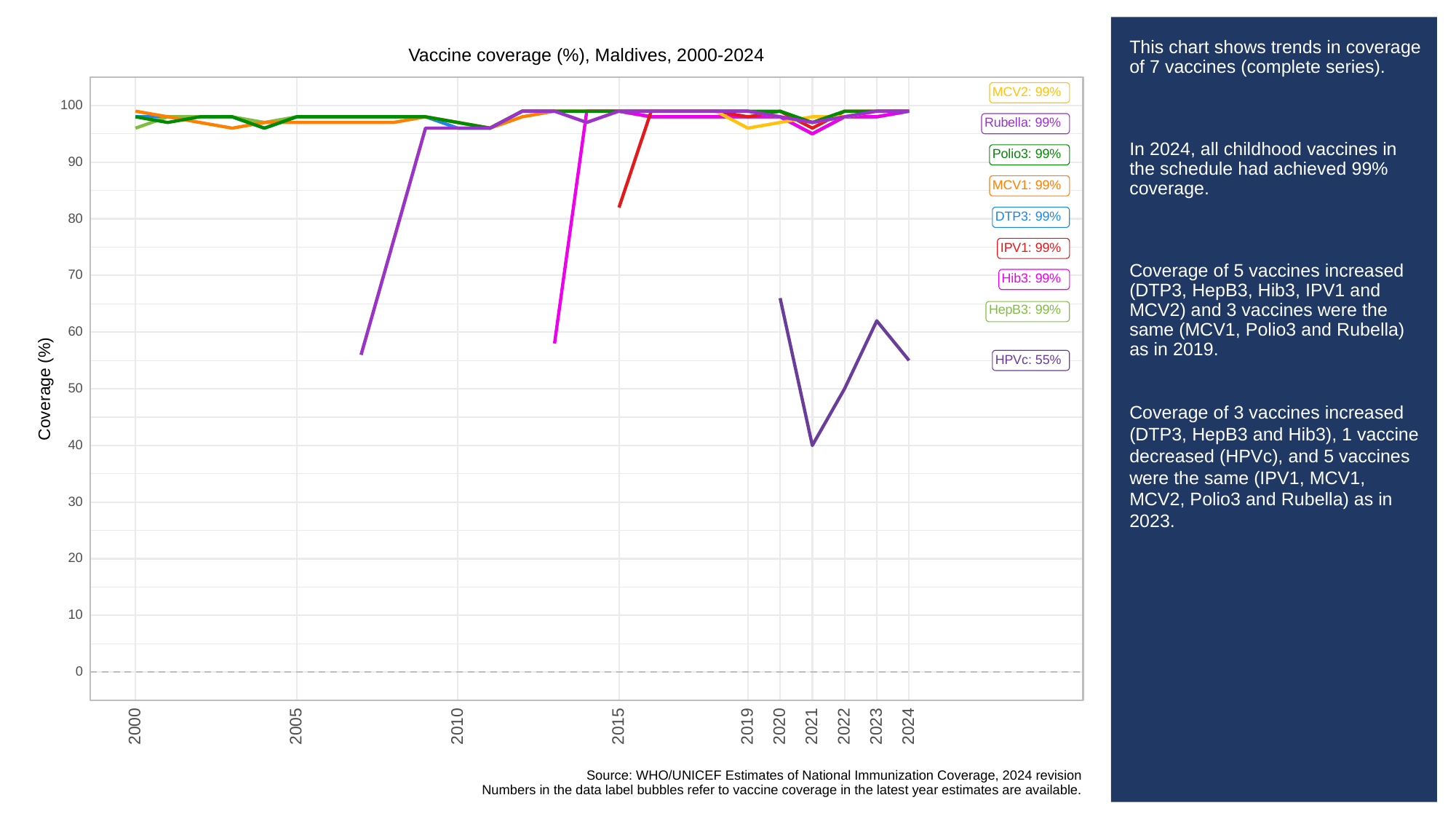

# This chart shows trends in coverage of 7 vaccines (complete series).

In 2024, all childhood vaccines in the schedule had achieved 99% coverage.

Coverage of 5 vaccines increased (DTP3, HepB3, Hib3, IPV1 and MCV2) and 3 vaccines were the same (MCV1, Polio3 and Rubella) as in 2019.

Coverage of 3 vaccines increased (DTP3, HepB3 and Hib3), 1 vaccine decreased (HPVc), and 5 vaccines were the same (IPV1, MCV1, MCV2, Polio3 and Rubella) as in 2023.

Vaccine coverage (%), Maldives, 2000-2024

MCV2: 99%

100

Rubella: 99%

Polio3: 99%
90

MCV1: 99%

DTP3: 99%
80

IPV1: 99%

70
Hib3: 99%

HepB3: 99%
60

HPVc: 55%

Coverage (%)
50

40

30

20

10

0

2023
2000
2005
2010
2015
2019
2020
2021
2022
2024
Source: WHO/UNICEF Estimates of National Immunization Coverage, 2024 revision
Numbers in the data label bubbles refer to vaccine coverage in the latest year estimates are available.